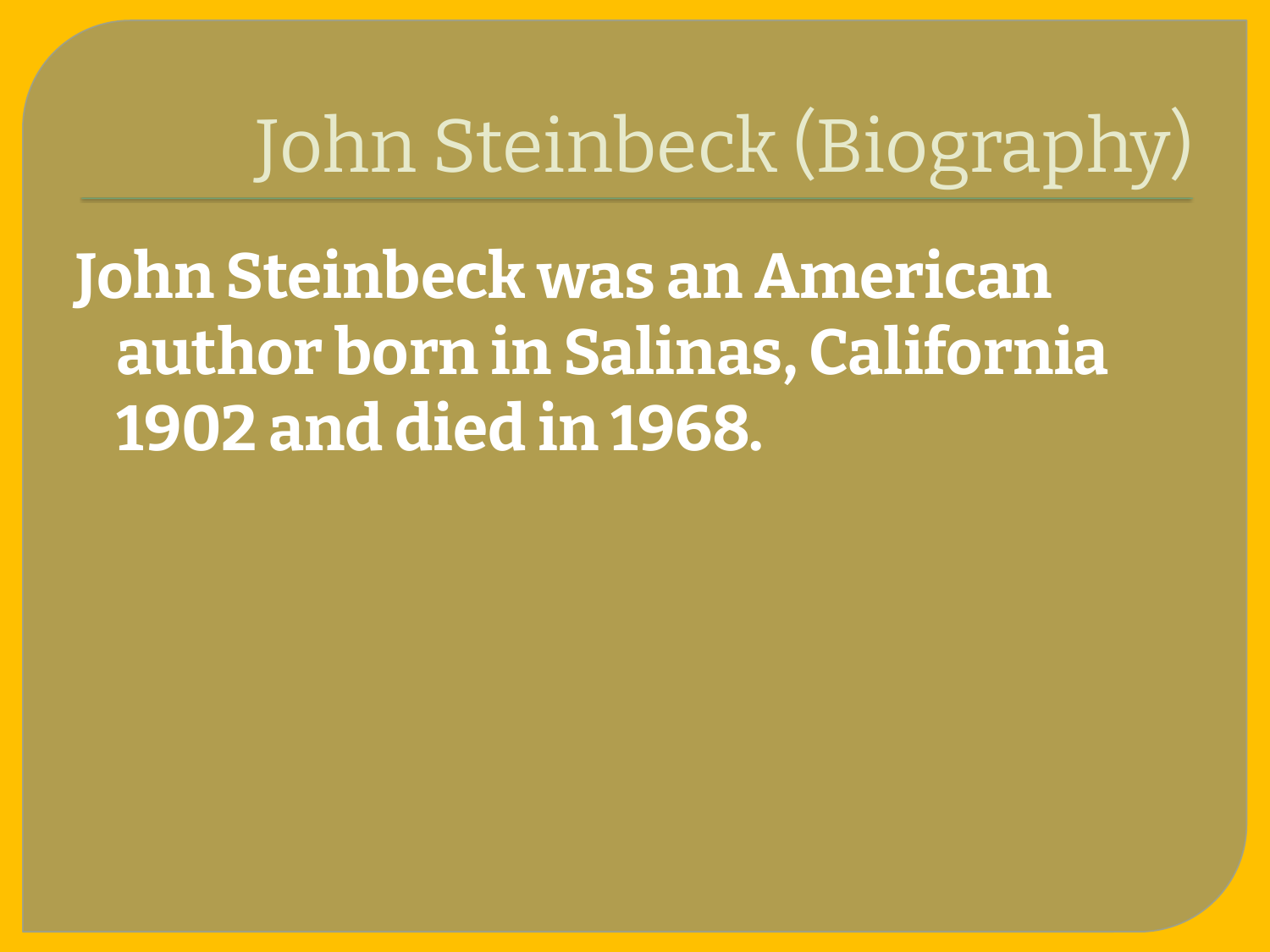

# John Steinbeck (Biography)
John Steinbeck was an American author born in Salinas, California 1902 and died in 1968.